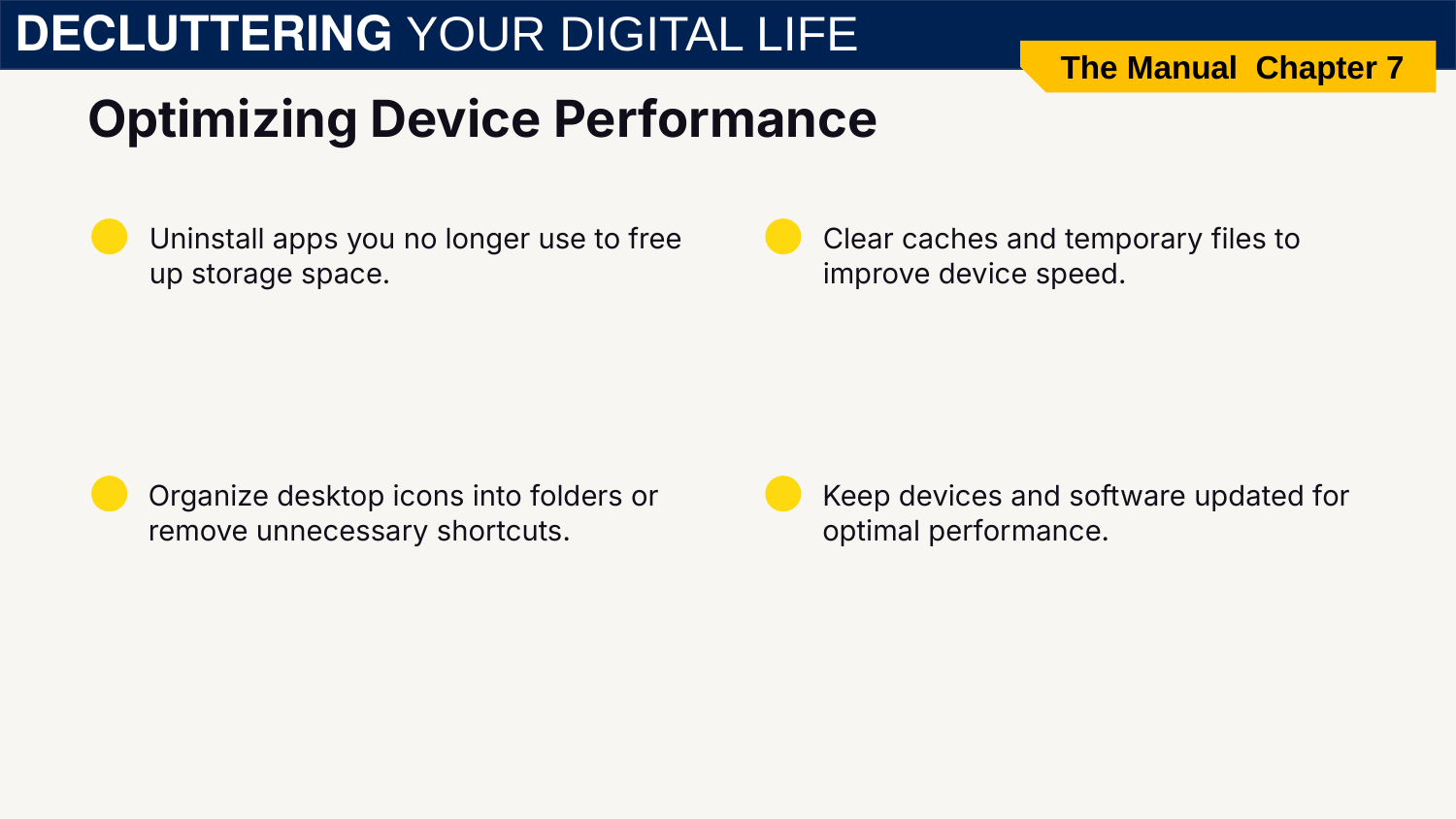

DECLUTTERING YOUR DIGITAL LIFE
The Manual  Chapter 7

# Optimizing Device Performance

Uninstall apps you no longer use to free up storage space.

Clear caches and temporary files to improve device speed.

Organize desktop icons into folders or remove unnecessary shortcuts.

Keep devices and software updated for optimal performance.